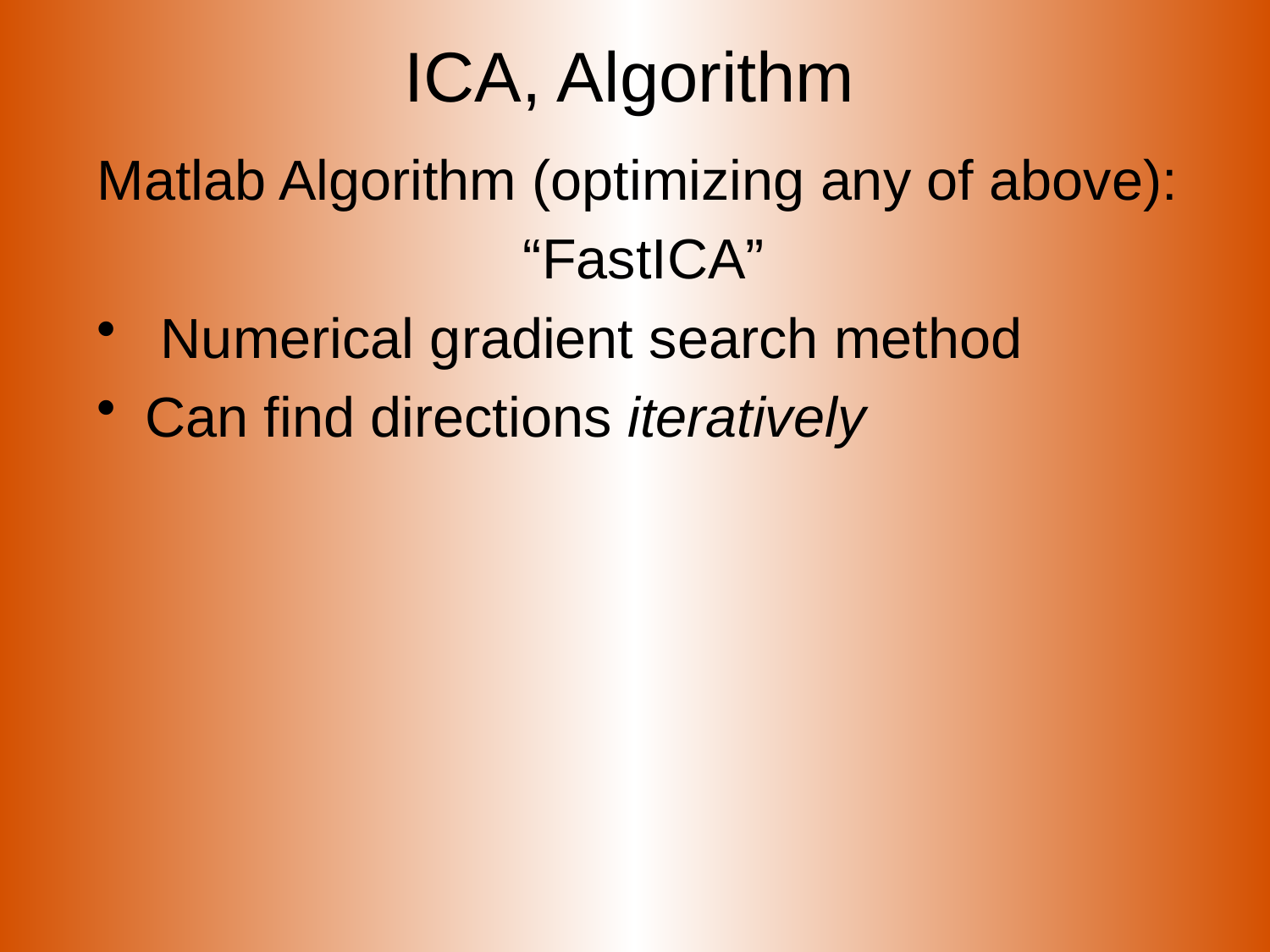

# ICA, Algorithm
Matlab Algorithm (optimizing any of above):
“FastICA”
 Numerical gradient search method
Can find directions iteratively